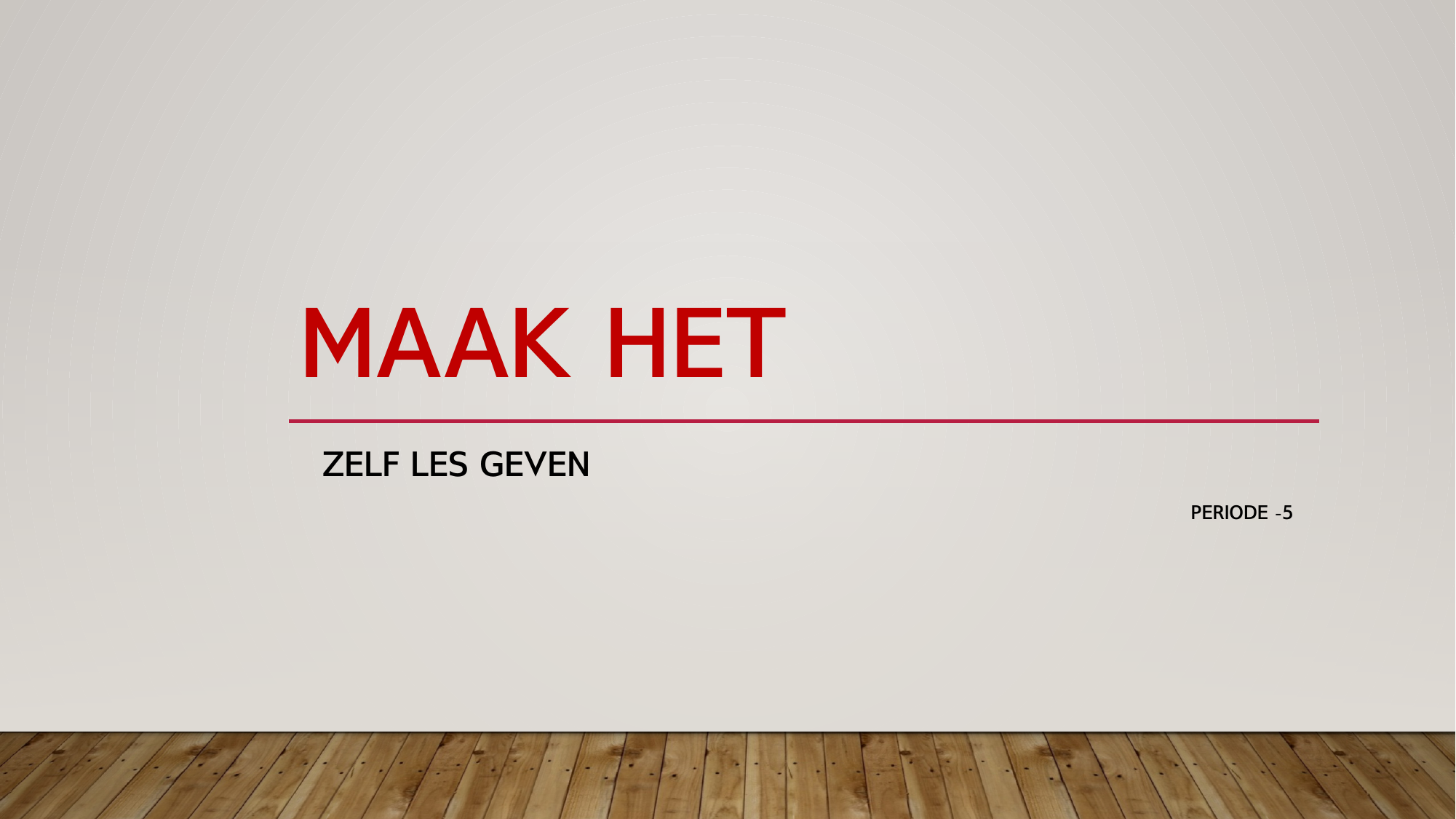

# Maak Het
  Zelf les geven
                                                                                                                                            Periode -5